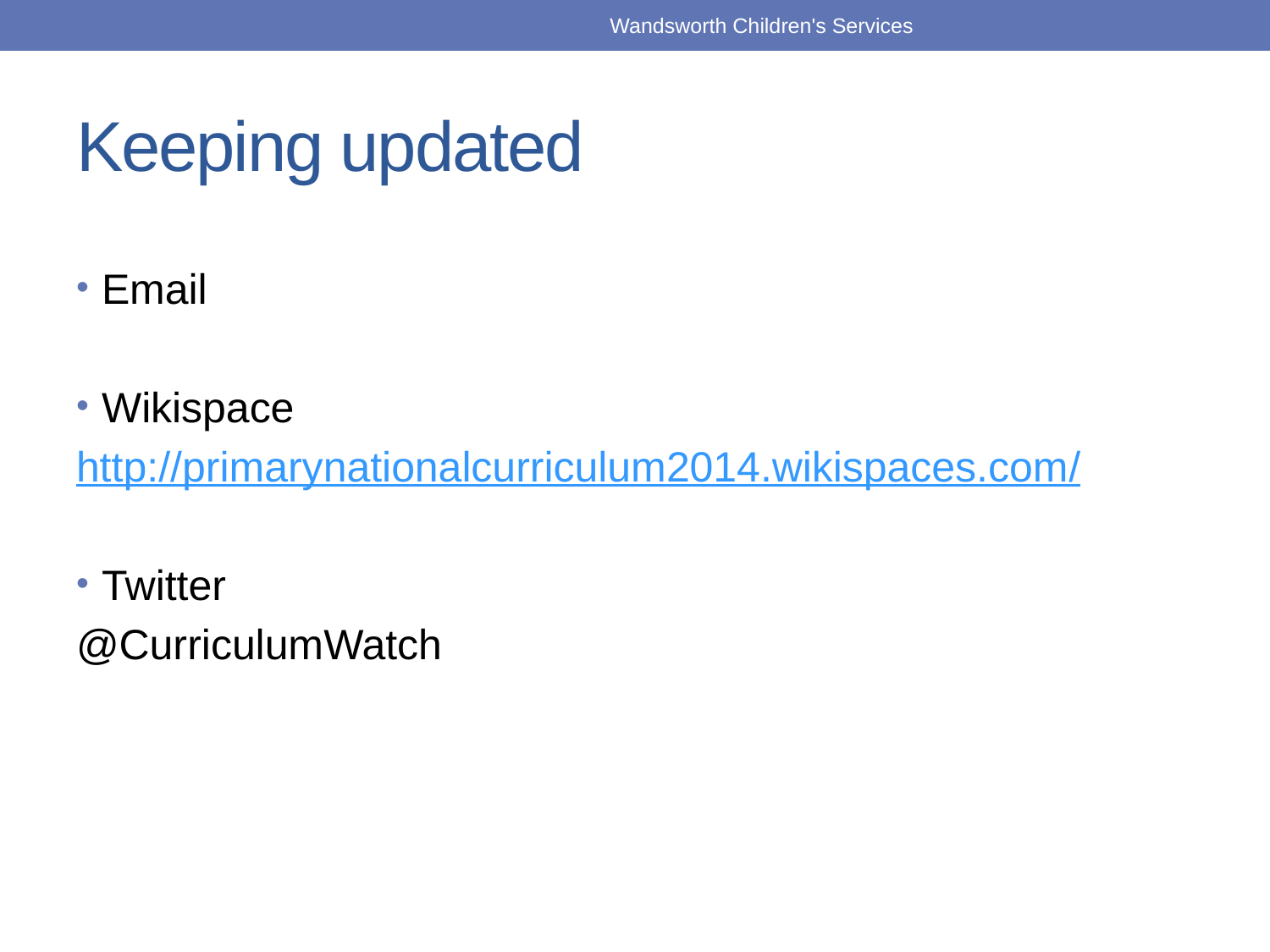

Wandsworth Children's Services
# Keeping updated

Email

Wikispace
http://primarynationalcurriculum2014.wikispaces.com/

Twitter
@CurriculumWatch